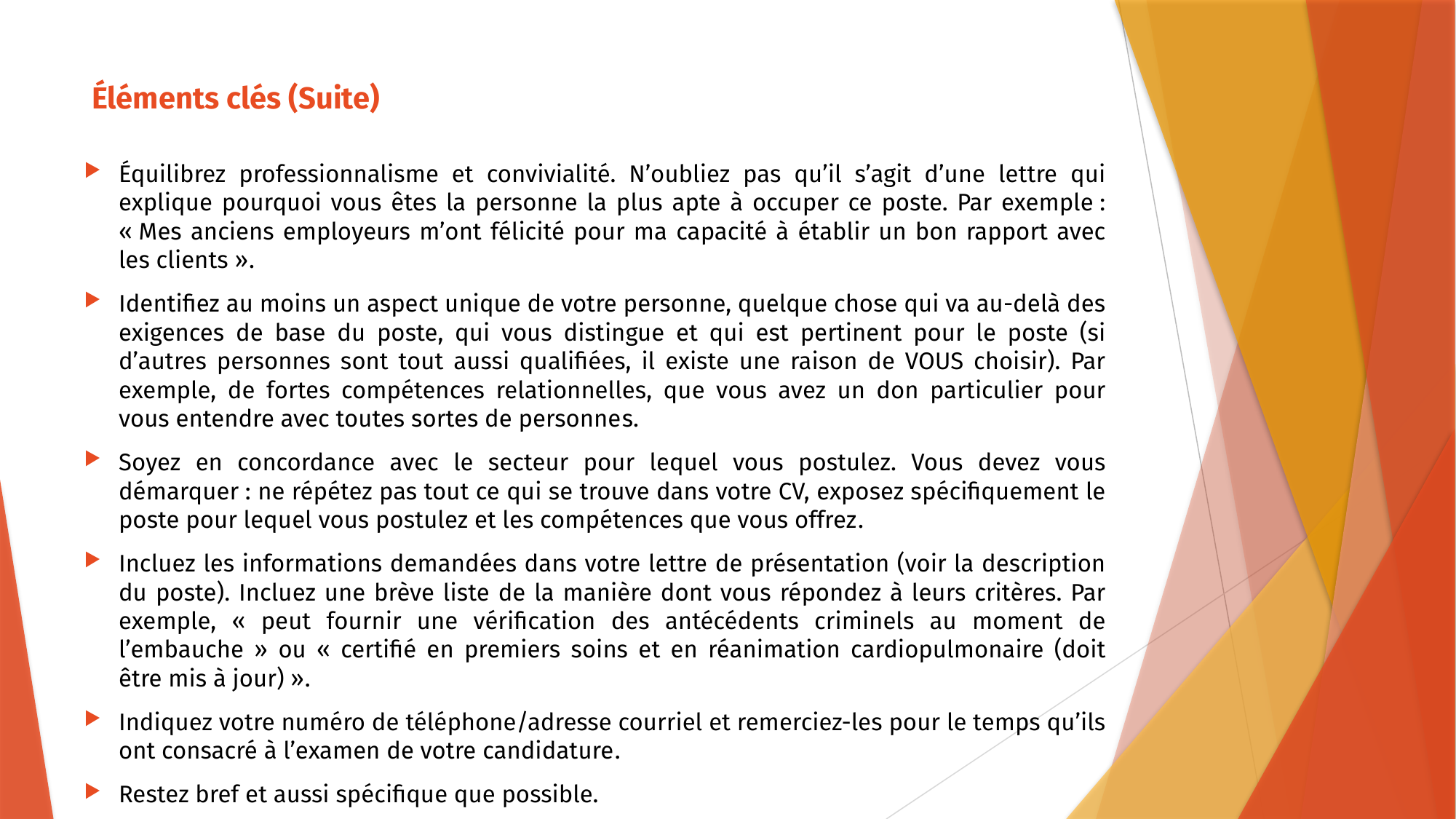

# Éléments clés (Suite)
Équilibrez professionnalisme et convivialité. N’oubliez pas qu’il s’agit d’une lettre qui explique pourquoi vous êtes la personne la plus apte à occuper ce poste. Par exemple : « Mes anciens employeurs m’ont félicité pour ma capacité à établir un bon rapport avec les clients ».
Identifiez au moins un aspect unique de votre personne, quelque chose qui va au-delà des exigences de base du poste, qui vous distingue et qui est pertinent pour le poste (si d’autres personnes sont tout aussi qualifiées, il existe une raison de VOUS choisir). Par exemple, de fortes compétences relationnelles, que vous avez un don particulier pour vous entendre avec toutes sortes de personnes.
Soyez en concordance avec le secteur pour lequel vous postulez. Vous devez vous démarquer : ne répétez pas tout ce qui se trouve dans votre CV, exposez spécifiquement le poste pour lequel vous postulez et les compétences que vous offrez.
Incluez les informations demandées dans votre lettre de présentation (voir la description du poste). Incluez une brève liste de la manière dont vous répondez à leurs critères. Par exemple, « peut fournir une vérification des antécédents criminels au moment de l’embauche » ou « certifié en premiers soins et en réanimation cardiopulmonaire (doit être mis à jour) ».
Indiquez votre numéro de téléphone/adresse courriel et remerciez-les pour le temps qu’ils ont consacré à l’examen de votre candidature.
Restez bref et aussi spécifique que possible.